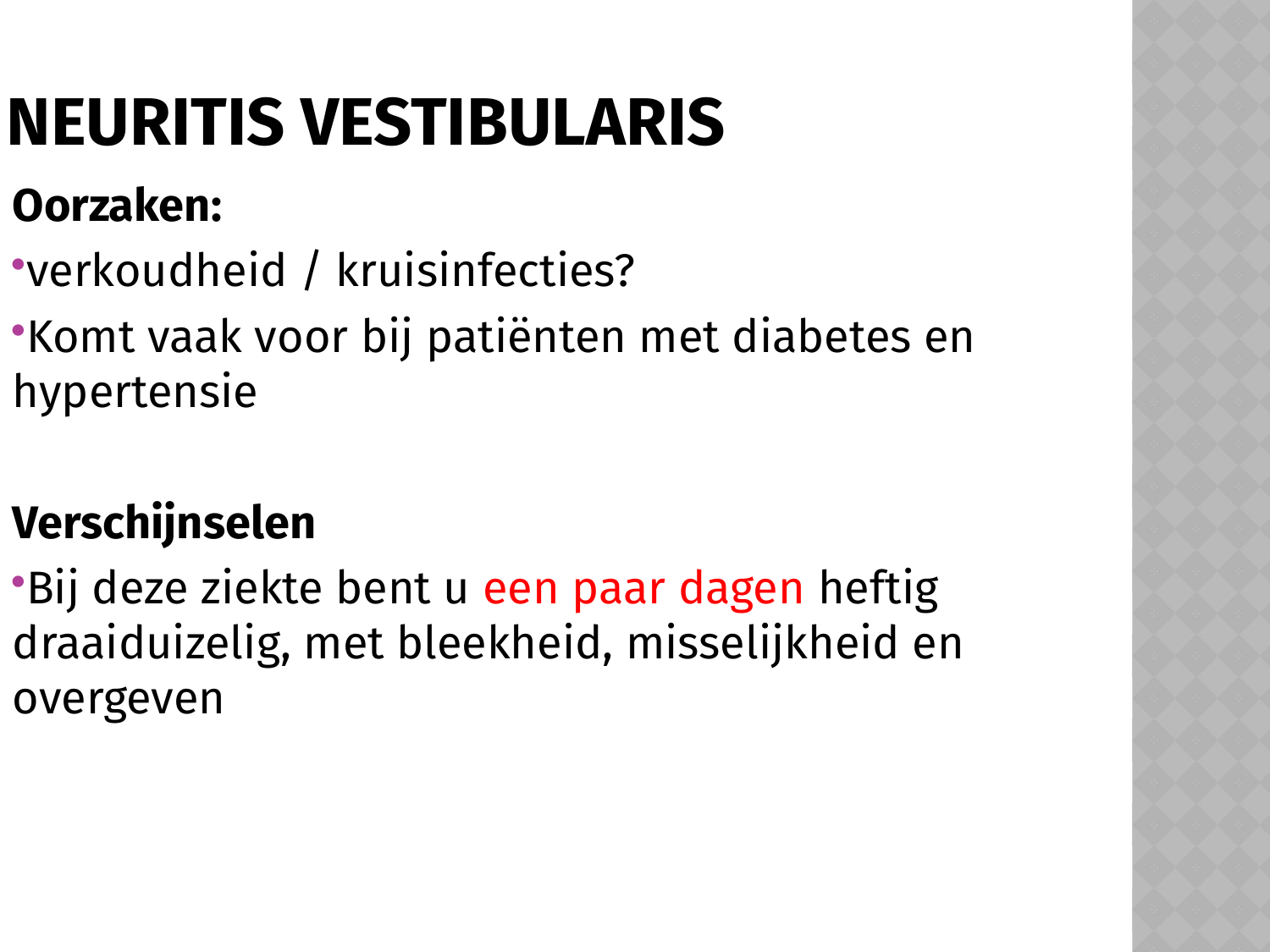

Neuritis vestibularis
Oorzaken:
verkoudheid / kruisinfecties?
Komt vaak voor bij patiënten met diabetes en hypertensie

Verschijnselen
Bij deze ziekte bent u een paar dagen heftig draaiduizelig, met bleekheid, misselijkheid en overgeven